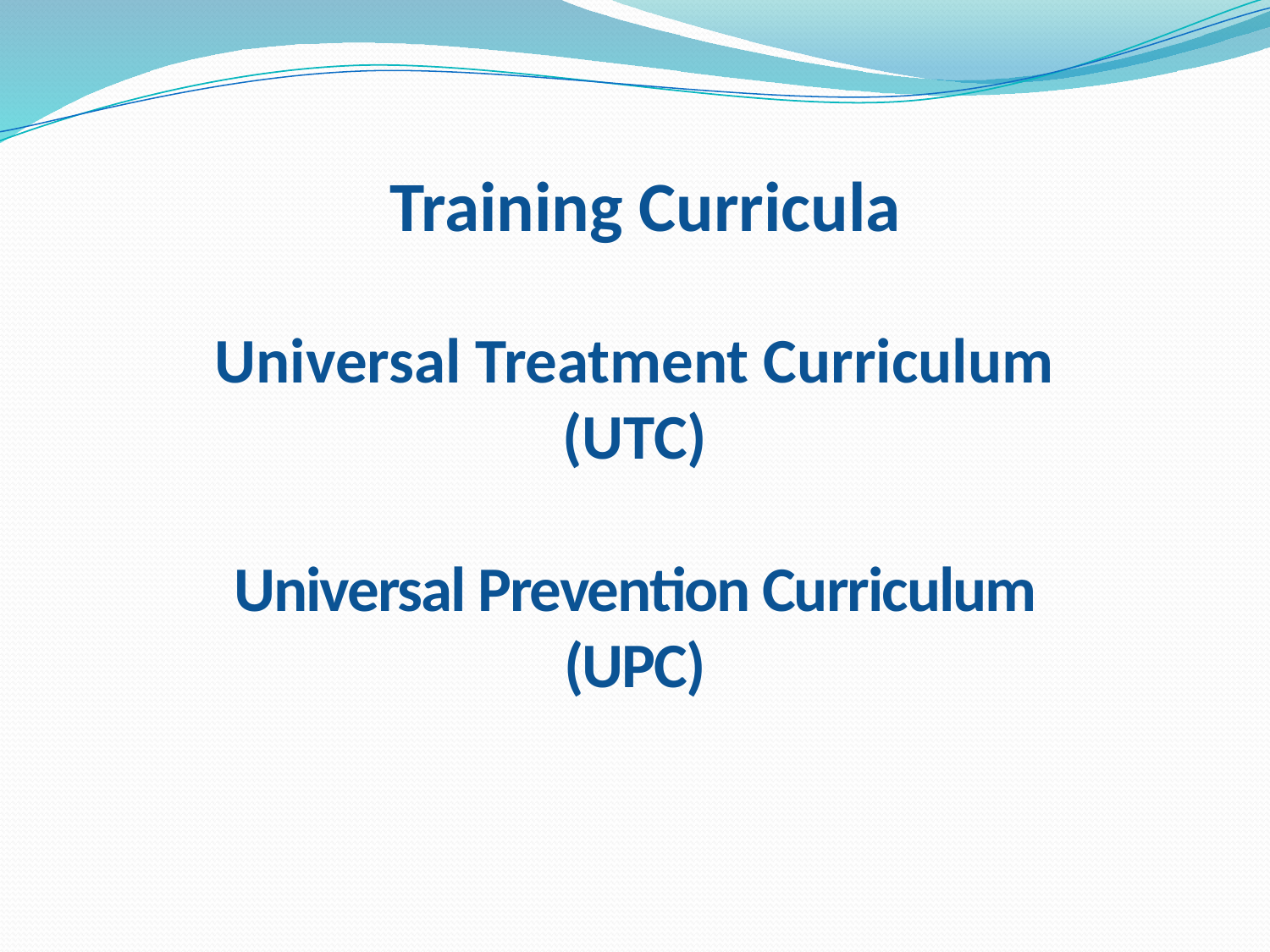

Training Curricula
# Universal Treatment Curriculum (UTC) Universal Prevention Curriculum (UPC)